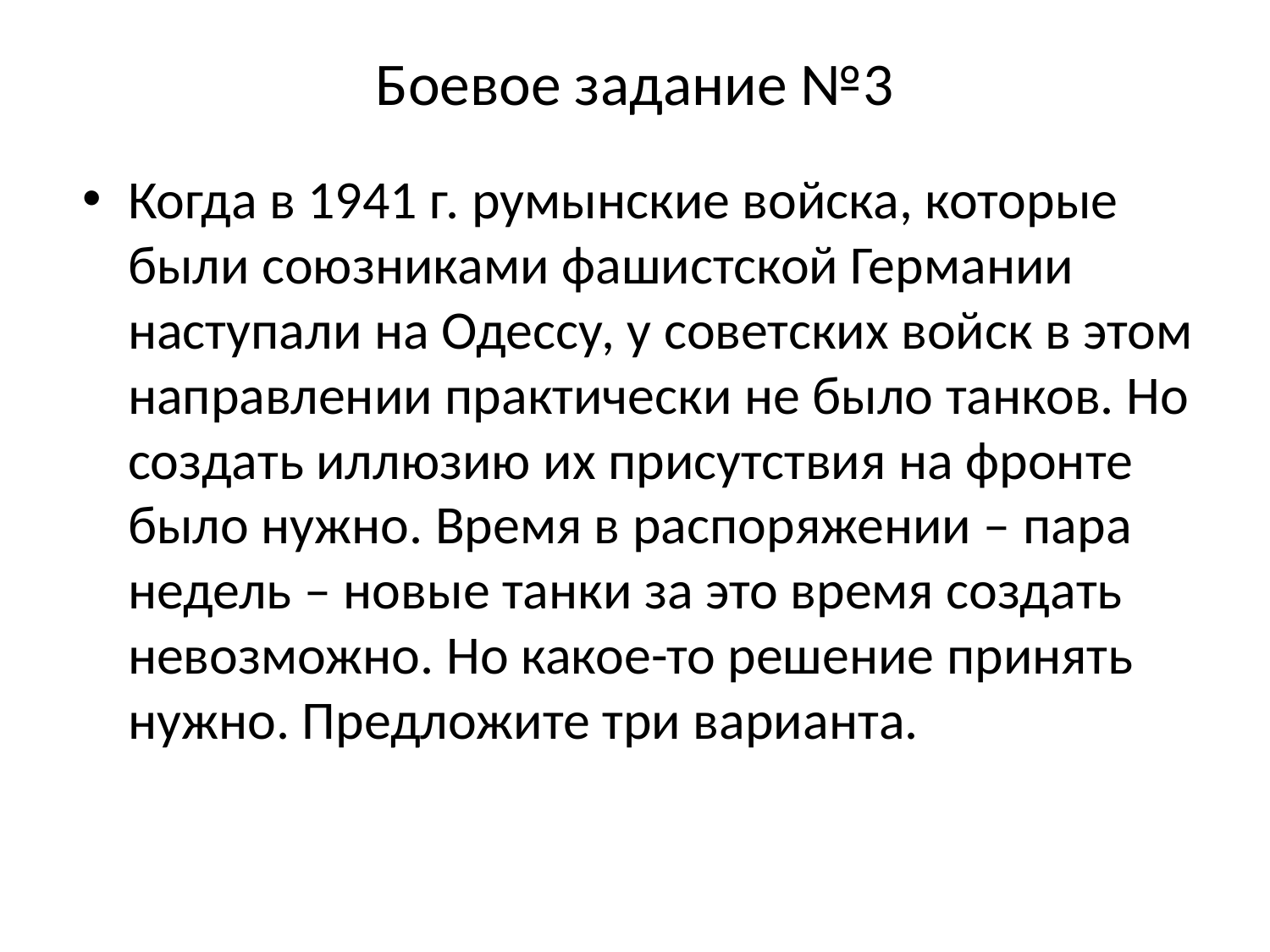

# Боевое задание №3
Когда в 1941 г. румынские войска, которые были союзниками фашистской Германии наступали на Одессу, у советских войск в этом направлении практически не было танков. Но создать иллюзию их присутствия на фронте было нужно. Время в распоряжении – пара недель – новые танки за это время создать невозможно. Но какое-то решение принять нужно. Предложите три варианта.